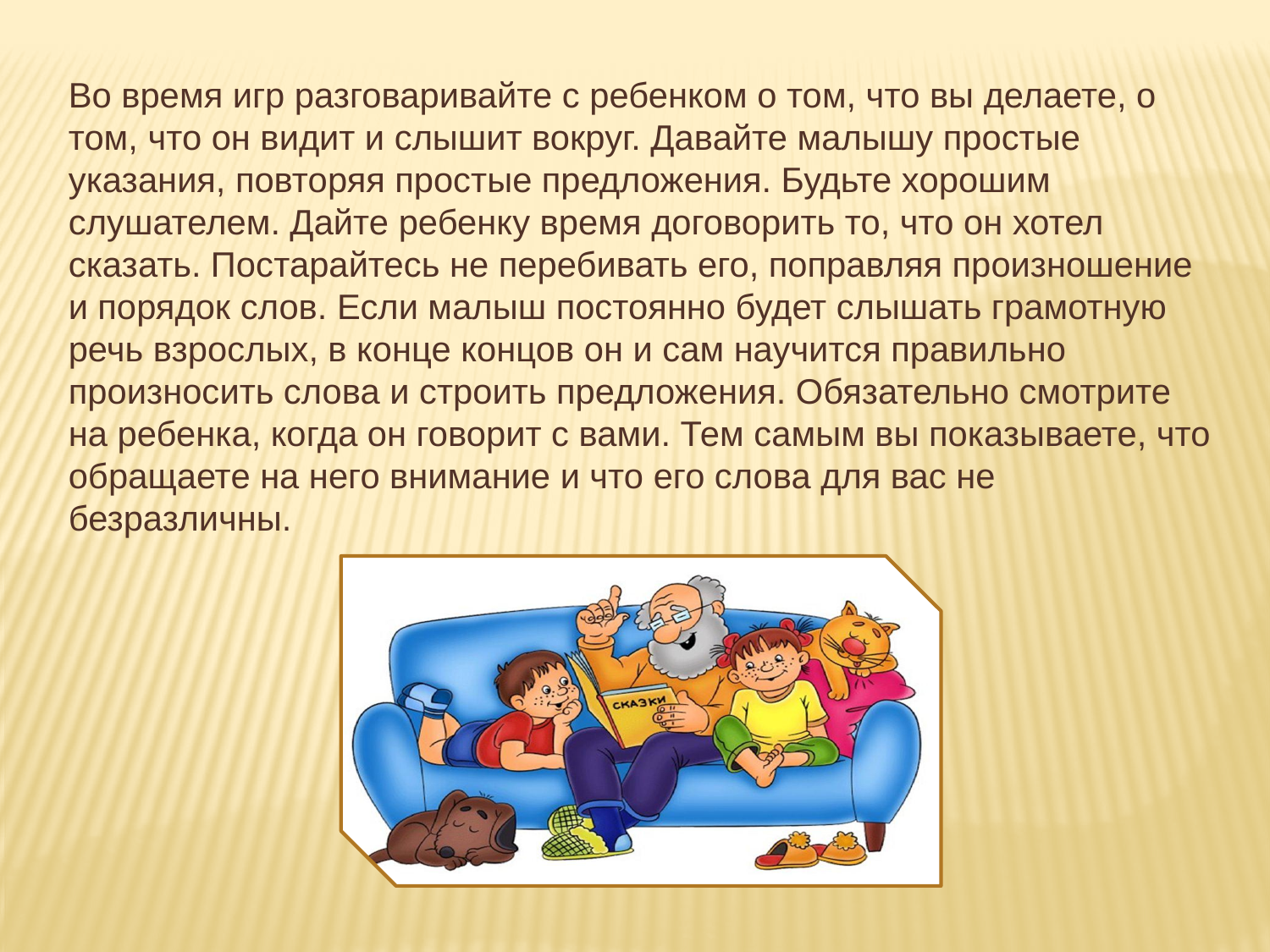

Во время игр разговаривайте с ребенком о том, что вы делаете, о том, что он видит и слышит вокруг. Давайте малышу простые указания, повторяя простые предложения. Будьте хорошим слушателем. Дайте ребенку время договорить то, что он хотел сказать. Постарайтесь не перебивать его, поправляя произношение и порядок слов. Если малыш постоянно будет слышать грамотную речь взрослых, в конце концов он и сам научится правильно произносить слова и строить предложения. Обязательно смотрите на ребенка, когда он говорит с вами. Тем самым вы показываете, что обращаете на него внимание и что его слова для вас не безразличны.